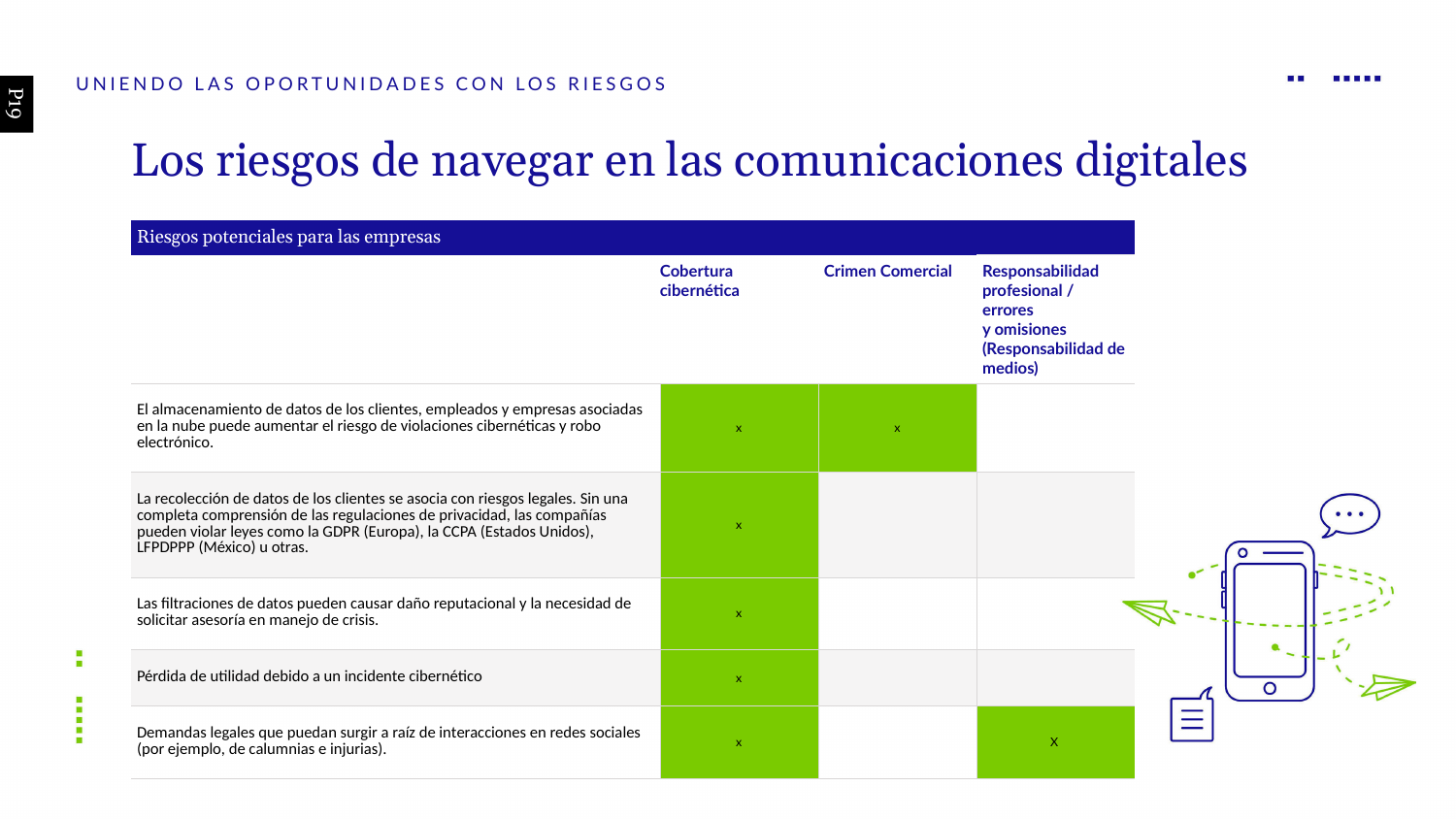

Uniendo las oportunidades con los riesgos
P19
Los riesgos de navegar en las comunicaciones digitales
| Riesgos potenciales para las empresas |  |  |  |
| --- | --- | --- | --- |
|  | Cobertura cibernética | Crimen Comercial | Responsabilidad profesional / errores y omisiones (Responsabilidad de medios) |
| El almacenamiento de datos de los clientes, empleados y empresas asociadas en la nube puede aumentar el riesgo de violaciones cibernéticas y robo electrónico. | x | x |  |
| La recolección de datos de los clientes se asocia con riesgos legales. Sin una completa comprensión de las regulaciones de privacidad, las compañías pueden violar leyes como la GDPR (Europa), la CCPA (Estados Unidos), LFPDPPP (México) u otras. | x |  |  |
| Las filtraciones de datos pueden causar daño reputacional y la necesidad de solicitar asesoría en manejo de crisis. | x |  |  |
| Pérdida de utilidad debido a un incidente cibernético | x |  |  |
| Demandas legales que puedan surgir a raíz de interacciones en redes sociales (por ejemplo, de calumnias e injurias). | x |  | X |